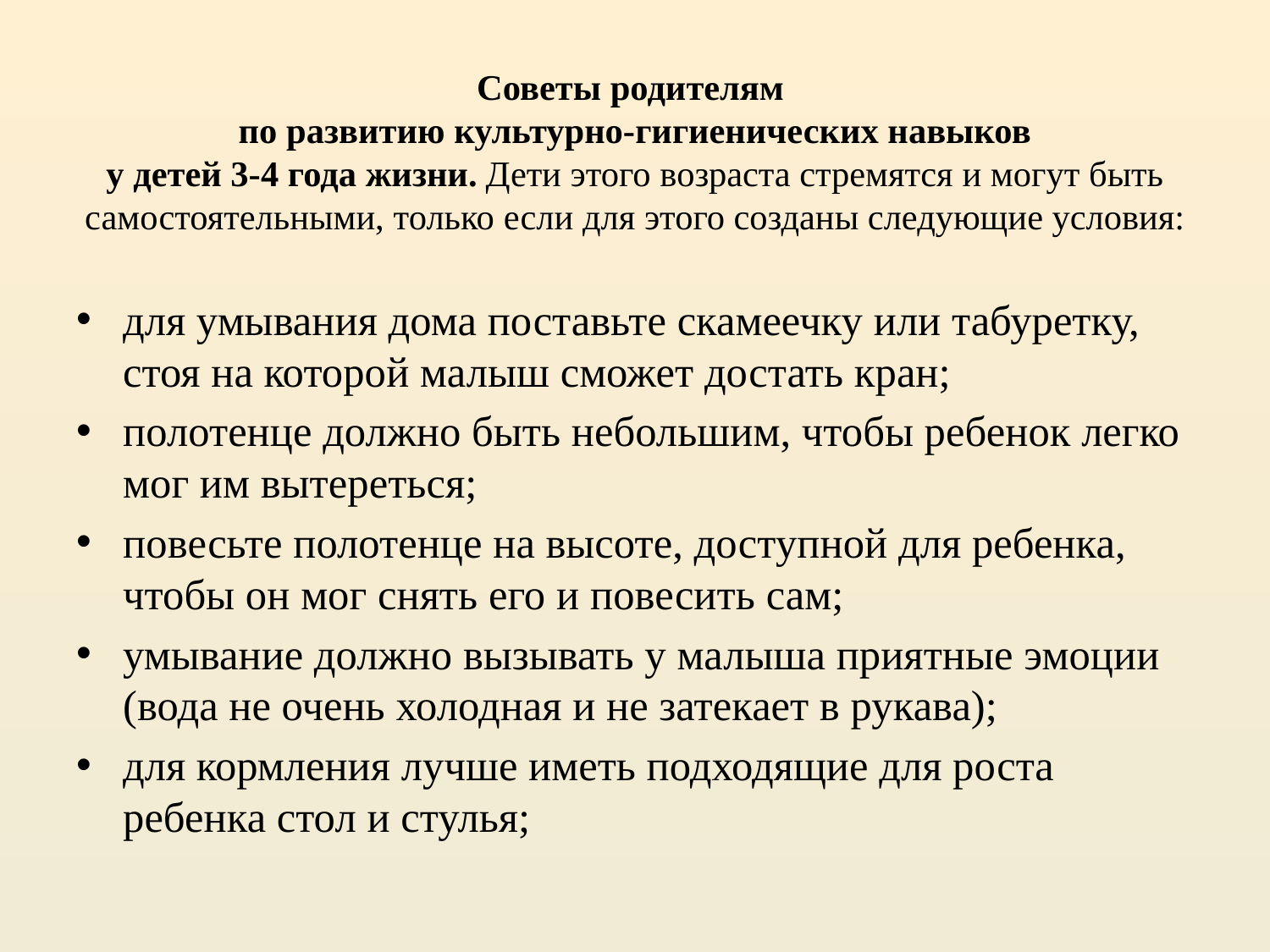

# Советы родителям по развитию культурно-гигиенических навыков у детей 3-4 года жизни. Дети этого возраста стремятся и могут быть самостоятельными, только если для этого созданы следующие условия:
для умывания дома поставьте скамеечку или табуретку, стоя на которой малыш сможет достать кран;
полотенце должно быть небольшим, чтобы ребенок легко мог им вытереться;
повесьте полотенце на высоте, доступной для ребенка, чтобы он мог снять его и повесить сам;
умывание должно вызывать у малыша приятные эмоции (вода не очень холодная и не затекает в рукава);
для кормления лучше иметь подходящие для роста ребенка стол и стулья;